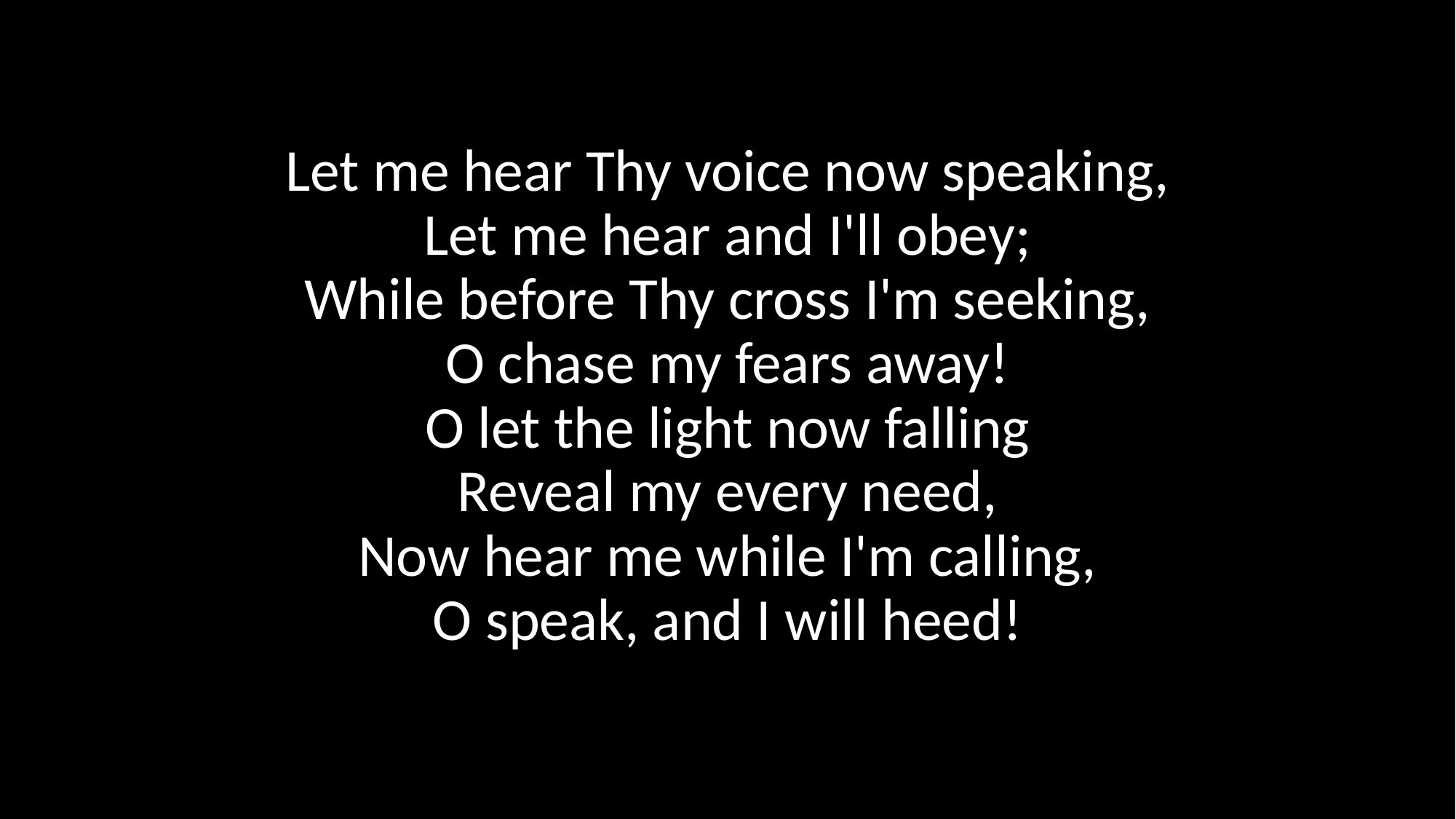

Let me hear Thy voice now speaking,
Let me hear and I'll obey;
While before Thy cross I'm seeking,
O chase my fears away!
O let the light now falling
Reveal my every need,
Now hear me while I'm calling,
O speak, and I will heed!